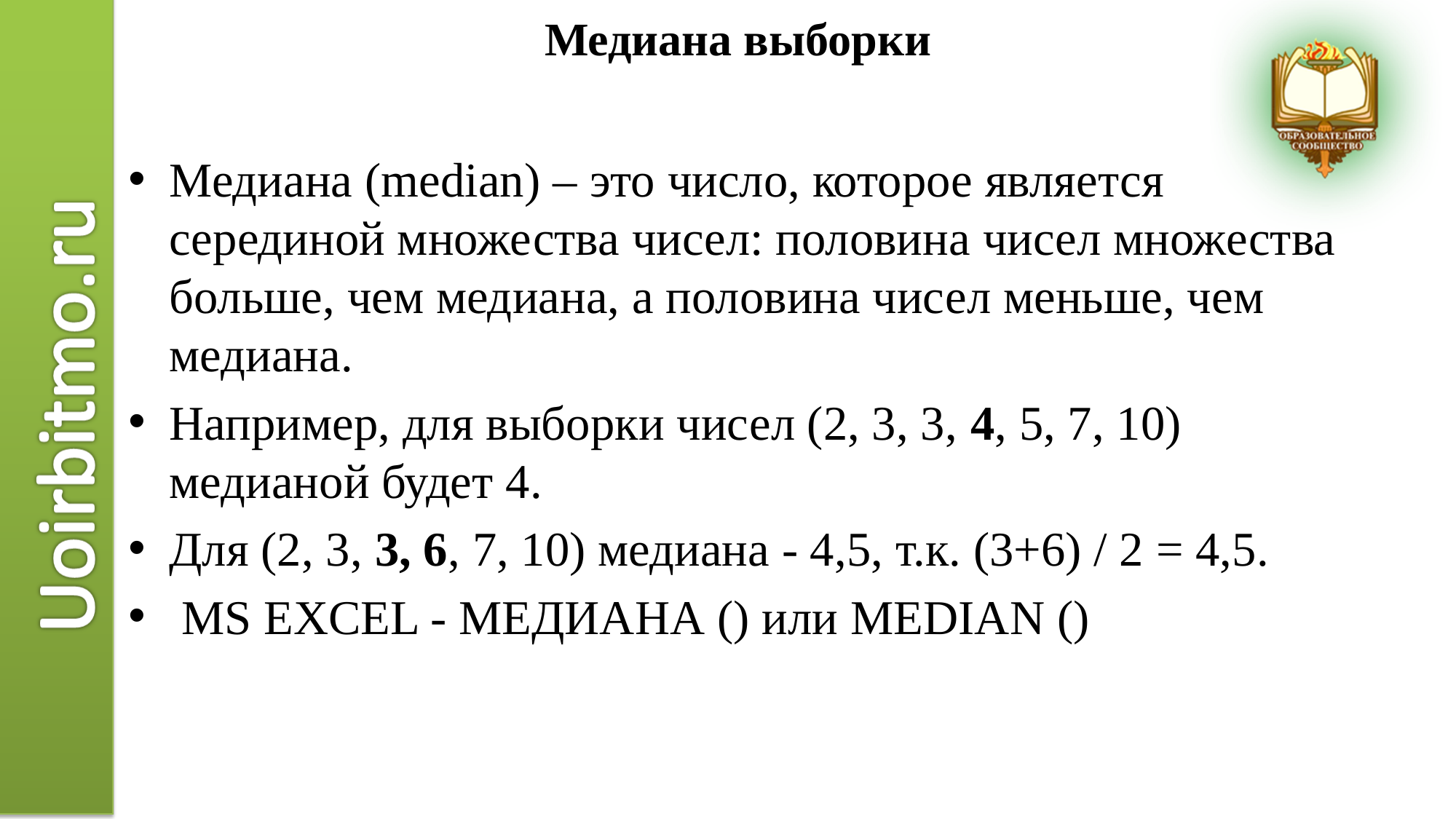

# Медиана выборки
Медиана (median) – это число, которое является серединой множества чисел: половина чисел множества больше, чем медиана, а половина чисел меньше, чем медиана.
Например, для выборки чисел (2, 3, 3, 4, 5, 7, 10) медианой будет 4.
Для (2, 3, 3, 6, 7, 10) медиана - 4,5, т.к. (3+6) / 2 = 4,5.
 MS EXCEL - МЕДИАНА () или MEDIAN ()